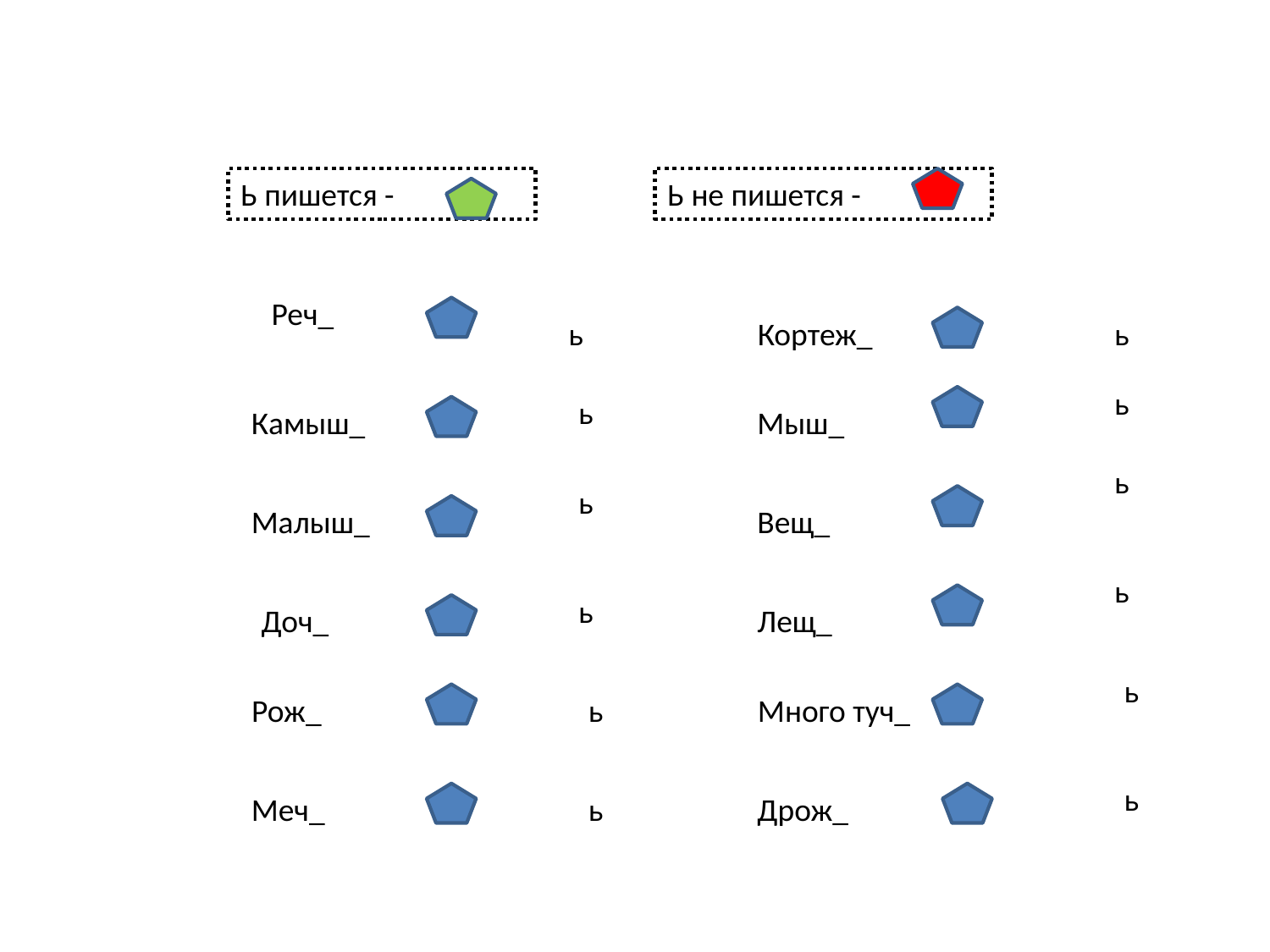

Ь пишется -
Ь не пишется -

Реч_

ь
Кортеж_

ь
ь
ь

Камыш_

Мыш_
ь
ь

Малыш_

Вещ_
ь
ь

Доч_

Лещ_
ь
Рож_

ь
Много туч_

ь
Меч_

ь
Дрож_